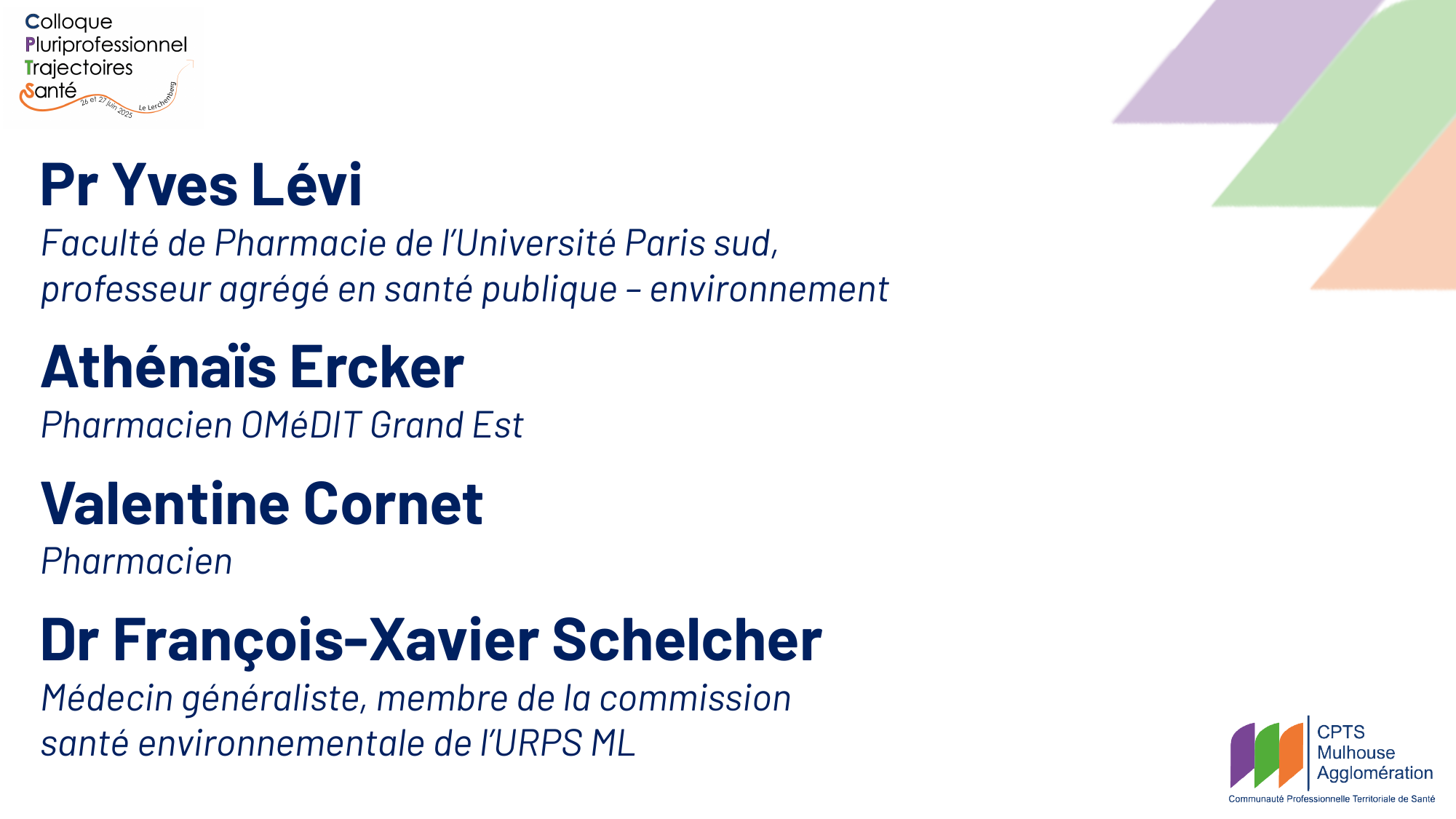

Pr Yves Lévi
Faculté de Pharmacie de l’Université Paris sud,
professeur agrégé en santé publique – environnement
Athénaïs Ercker
Pharmacien OMéDIT Grand Est
Valentine Cornet
Pharmacien
Dr François-Xavier Schelcher
Médecin généraliste, membre de la commission
santé environnementale de l’URPS ML